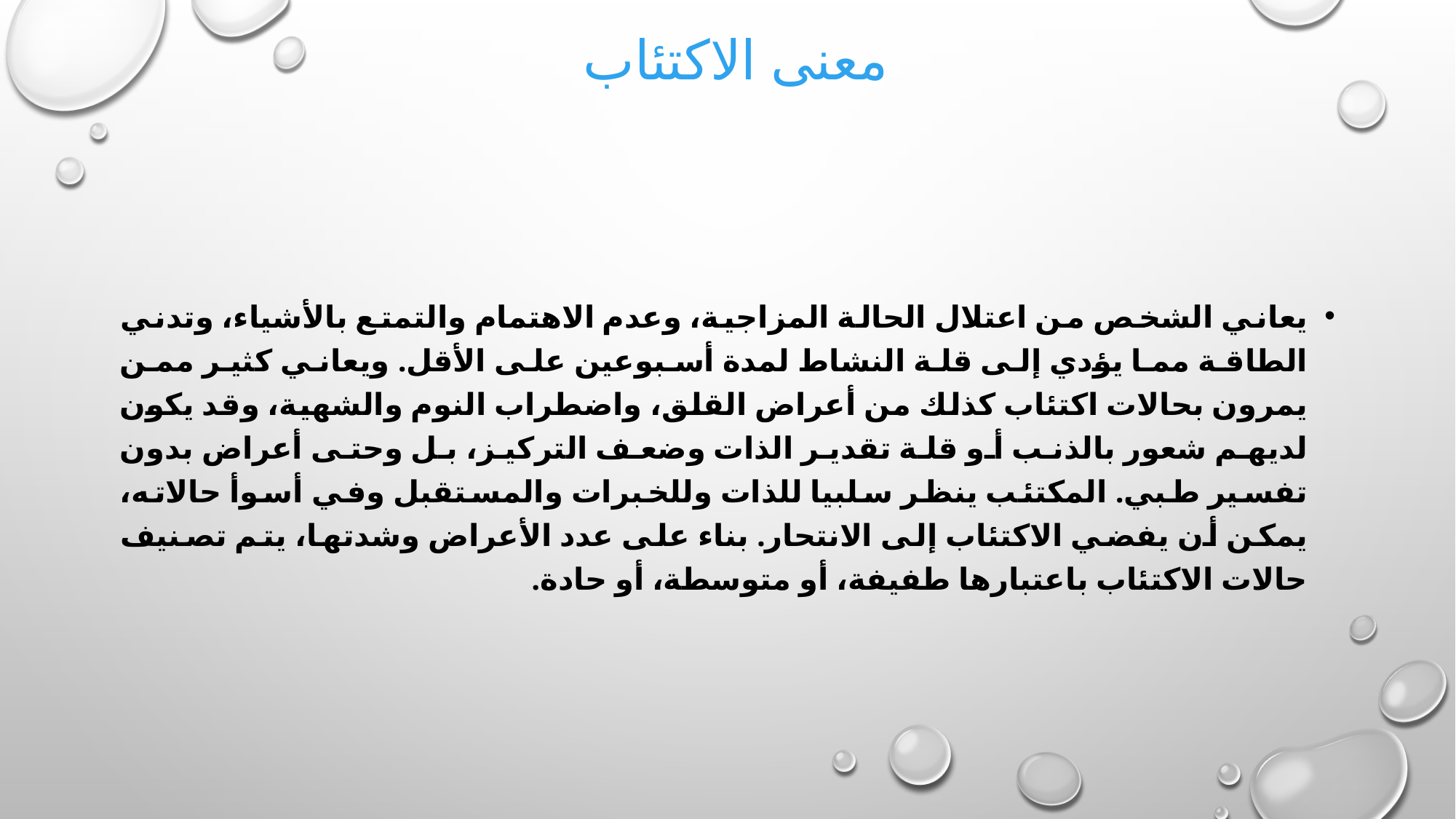

# معنى الاكتئاب

يعاني الشخص من اعتلال الحالة المزاجية، وعدم الاهتمام والتمتع بالأشياء، وتدني الطاقة مما يؤدي إلى قلة النشاط لمدة أسبوعين على الأقل. ويعاني كثير ممن يمرون بحالات اكتئاب كذلك من أعراض القلق، واضطراب النوم والشهية، وقد يكون لديهم شعور بالذنب أو قلة تقدير الذات وضعف التركيز، بل وحتى أعراض بدون تفسير طبي. المكتئب ينظر سلبيا للذات وللخبرات والمستقبل وفي أسوأ حالاته، يمكن أن يفضي الاكتئاب إلى الانتحار. بناء على عدد الأعراض وشدتها، يتم تصنيف حالات الاكتئاب باعتبارها طفيفة، أو متوسطة، أو حادة.